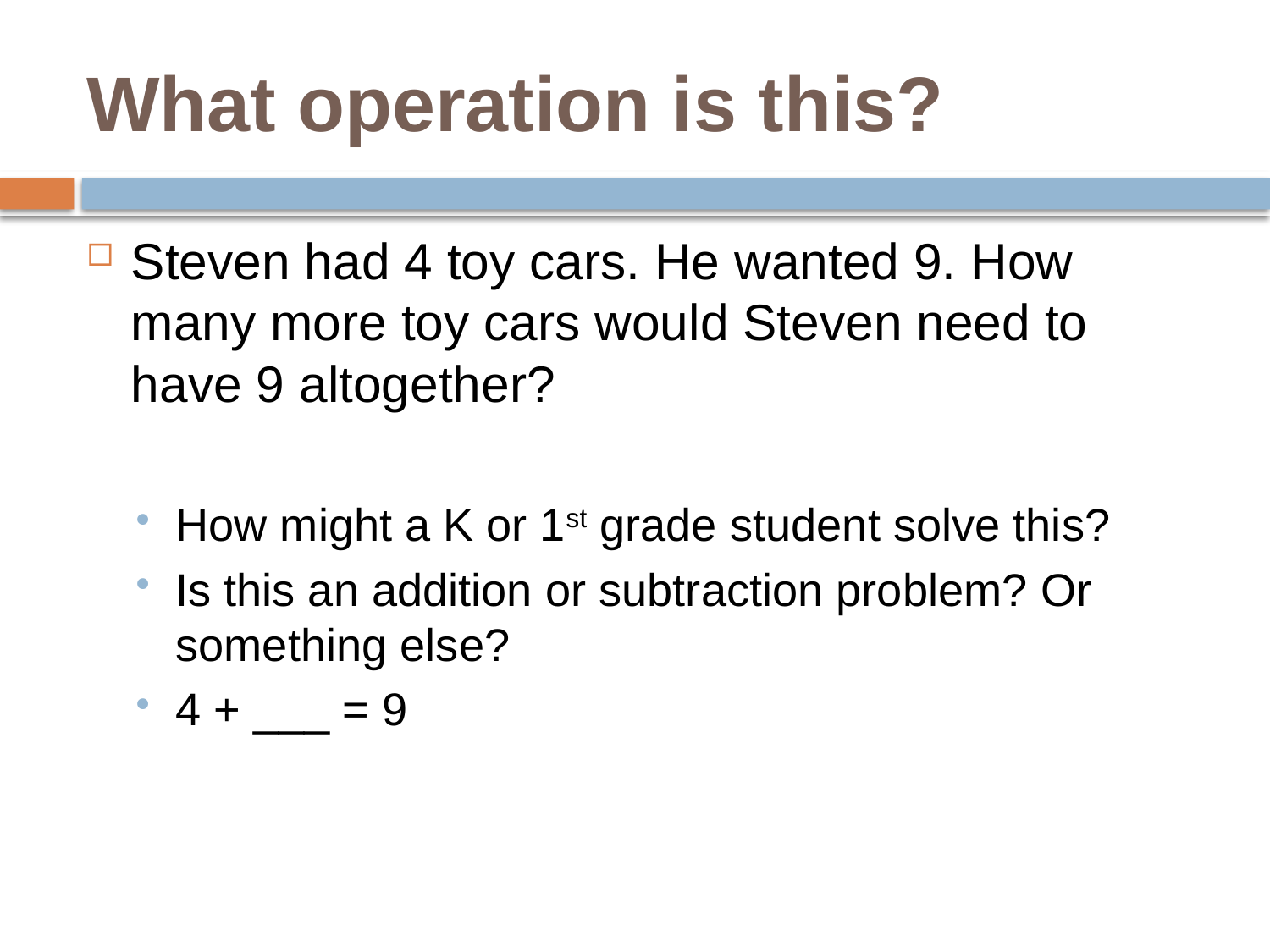

What operation is this?
Steven had 4 toy cars. He wanted 9. How many more toy cars would Steven need to have 9 altogether?

How might a K or 1st grade student solve this?
Is this an addition or subtraction problem? Or something else?
4 + ___ = 9